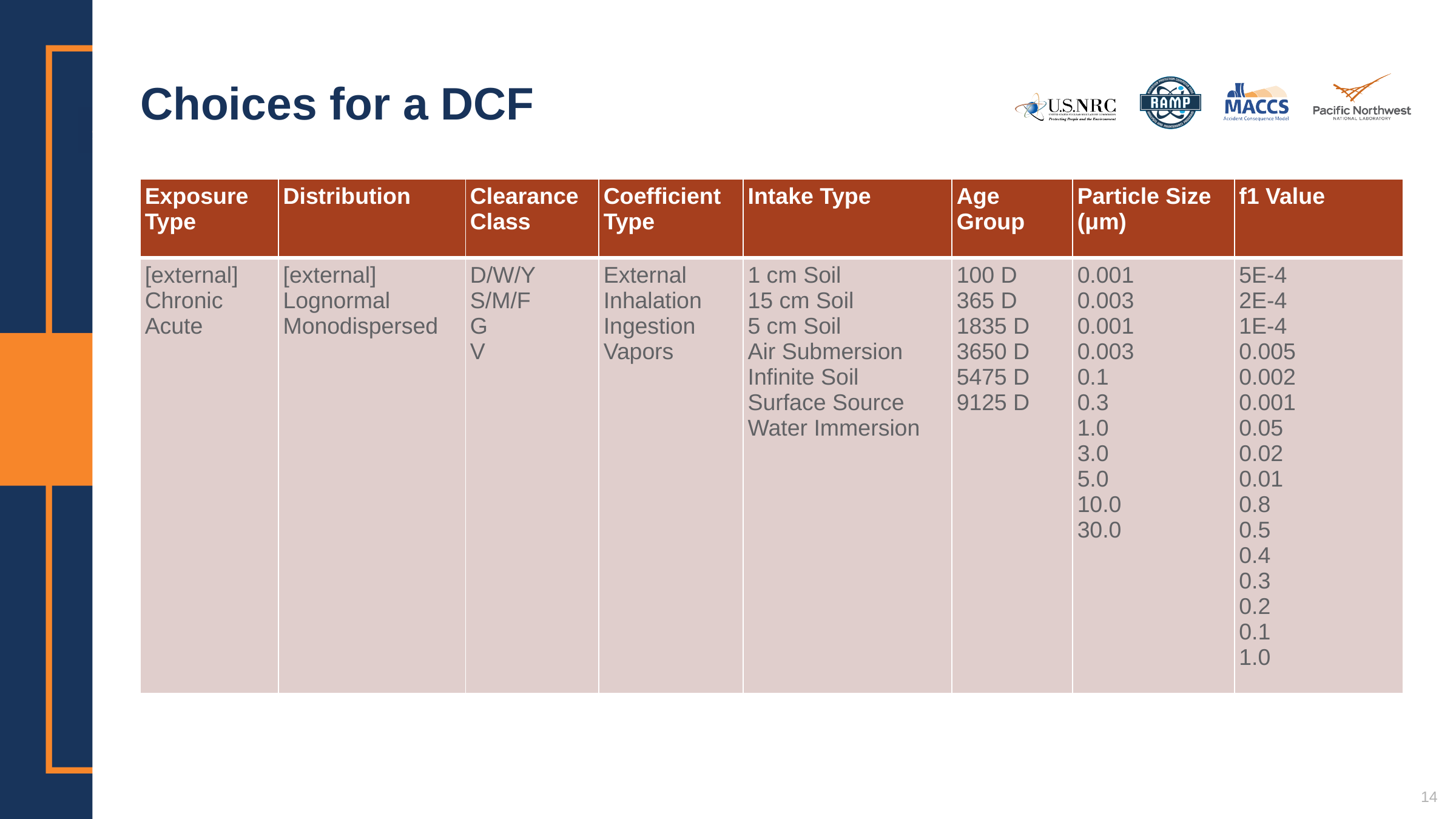

# Choices for a DCF
| Exposure Type | Distribution | Clearance Class | Coefficient Type | Intake Type | Age Group | Particle Size (μm) | f1 Value |
| --- | --- | --- | --- | --- | --- | --- | --- |
| [external] Chronic Acute | [external] Lognormal Monodispersed | D/W/Y S/M/F G V | External Inhalation Ingestion Vapors | 1 cm Soil 15 cm Soil 5 cm Soil Air Submersion Infinite Soil Surface Source Water Immersion | 100 D 365 D 1835 D 3650 D 5475 D 9125 D | 0.001 0.003 0.001 0.003 0.1 0.3 1.0 3.0 5.0 10.0 30.0 | 5E-4 2E-4 1E-4 0.005 0.002 0.001 0.05 0.02 0.01 0.8 0.5 0.4 0.3 0.2 0.1 1.0 |
14